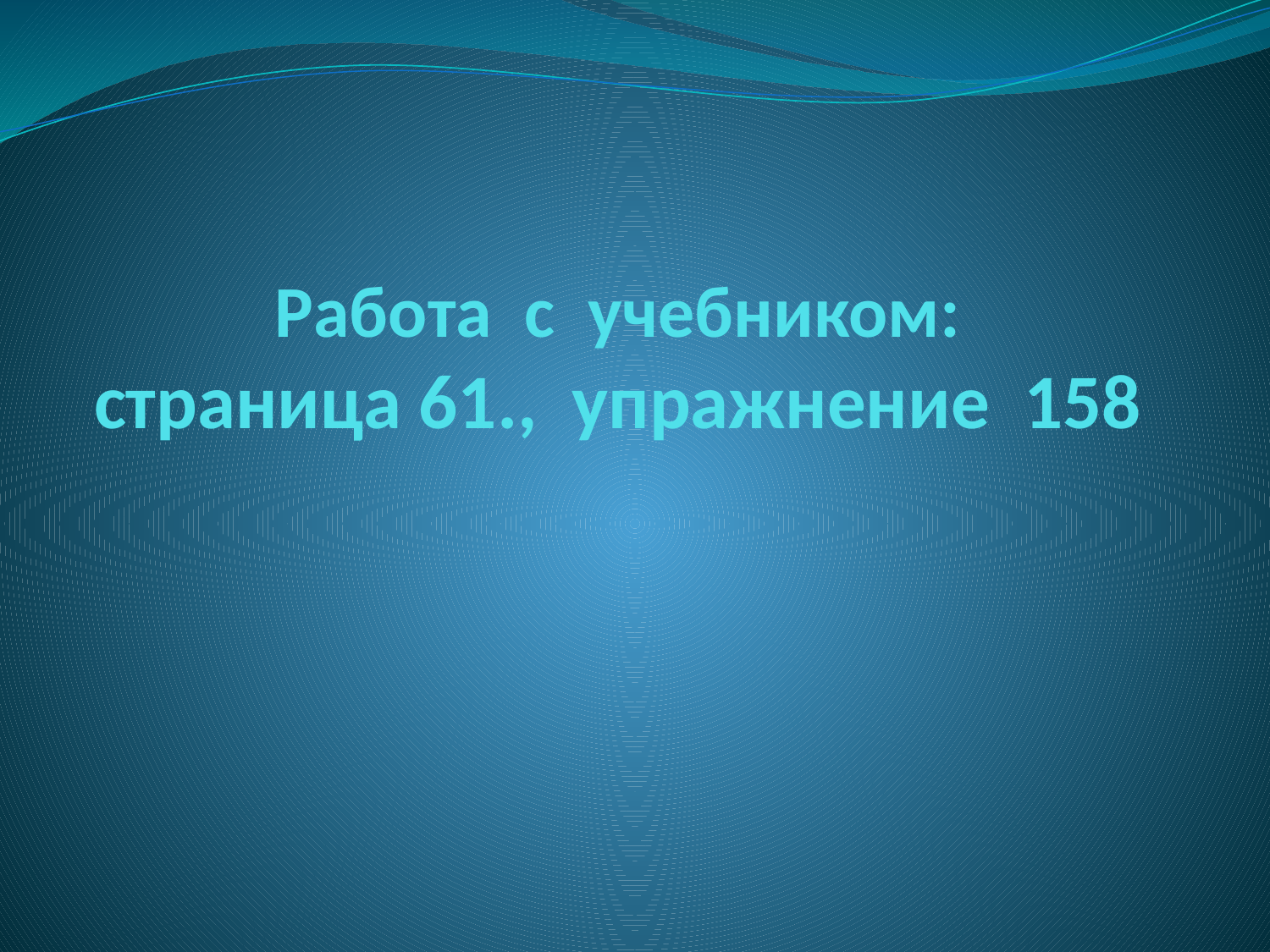

# Работа  с  учебником: страница 61.,  упражнение  158